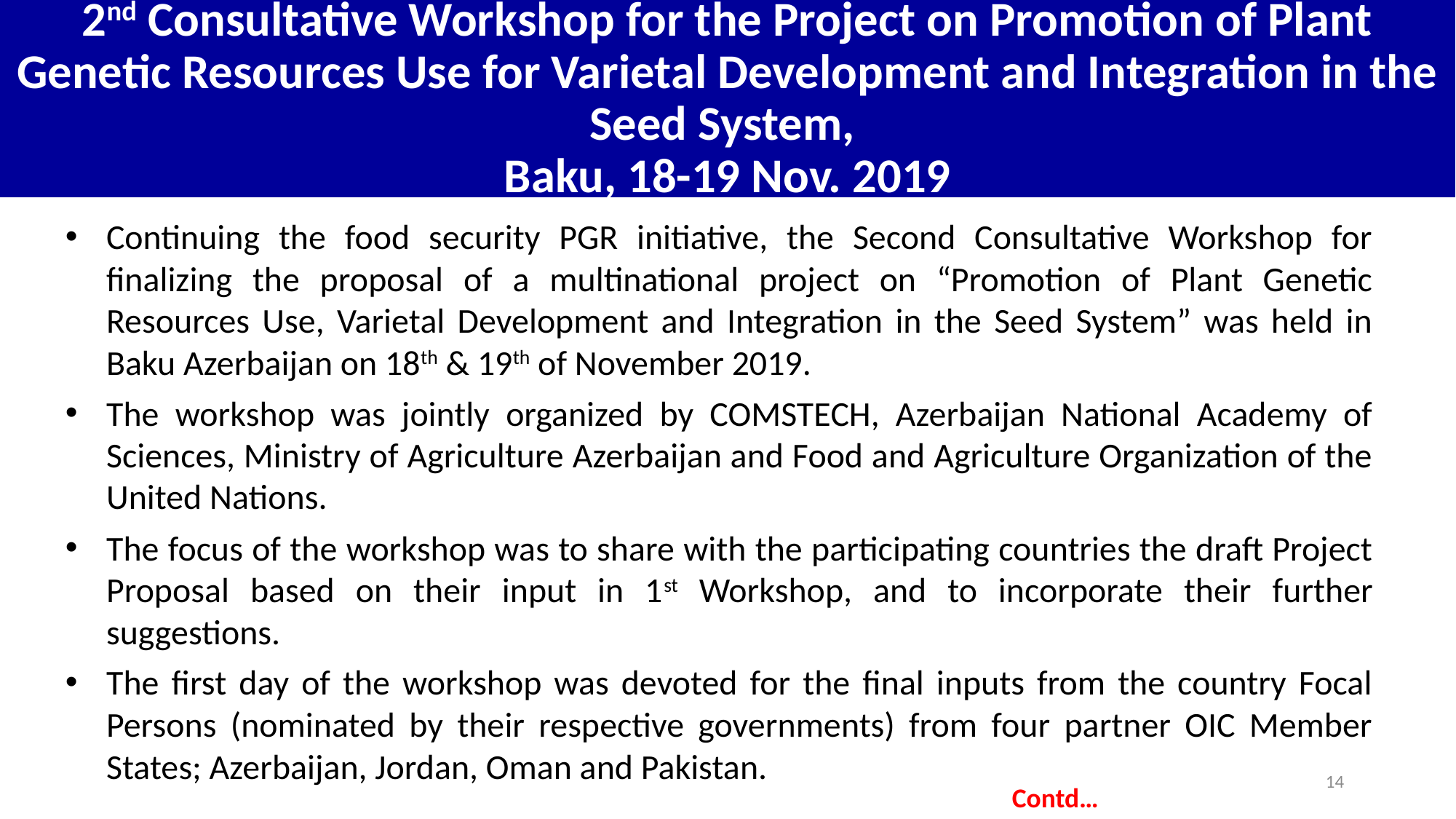

# 2nd Consultative Workshop for the Project on Promotion of Plant Genetic Resources Use for Varietal Development and Integration in the Seed System, Baku, 18-19 Nov. 2019
Continuing the food security PGR initiative, the Second Consultative Workshop for finalizing the proposal of a multinational project on “Promotion of Plant Genetic Resources Use, Varietal Development and Integration in the Seed System” was held in Baku Azerbaijan on 18th & 19th of November 2019.
The workshop was jointly organized by COMSTECH, Azerbaijan National Academy of Sciences, Ministry of Agriculture Azerbaijan and Food and Agriculture Organization of the United Nations.
The focus of the workshop was to share with the participating countries the draft Project Proposal based on their input in 1st Workshop, and to incorporate their further suggestions.
The first day of the workshop was devoted for the final inputs from the country Focal Persons (nominated by their respective governments) from four partner OIC Member States; Azerbaijan, Jordan, Oman and Pakistan.
14
Contd…